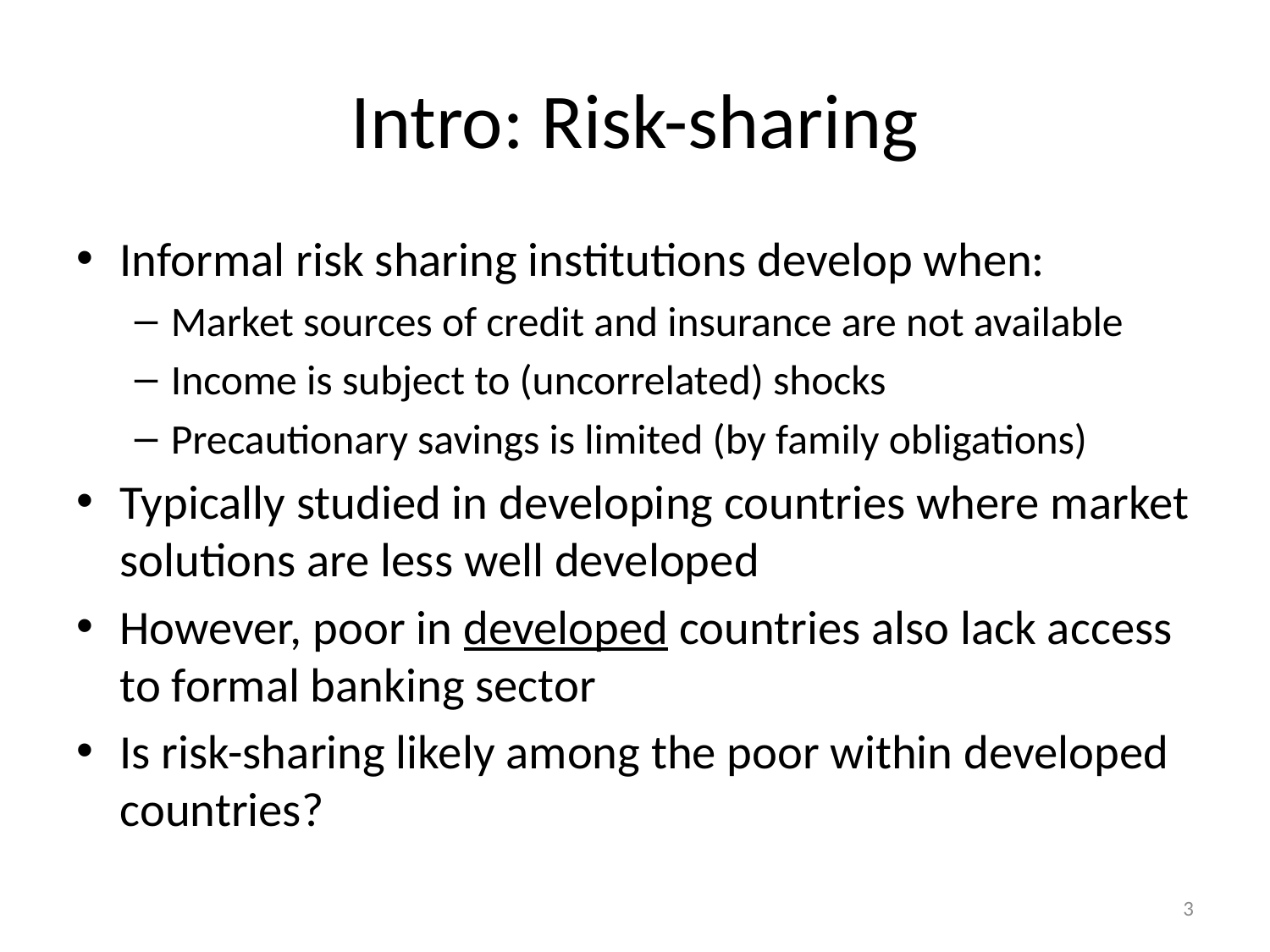

# Intro: Risk-sharing
Informal risk sharing institutions develop when:
Market sources of credit and insurance are not available
Income is subject to (uncorrelated) shocks
Precautionary savings is limited (by family obligations)
Typically studied in developing countries where market solutions are less well developed
However, poor in developed countries also lack access to formal banking sector
Is risk-sharing likely among the poor within developed countries?

3